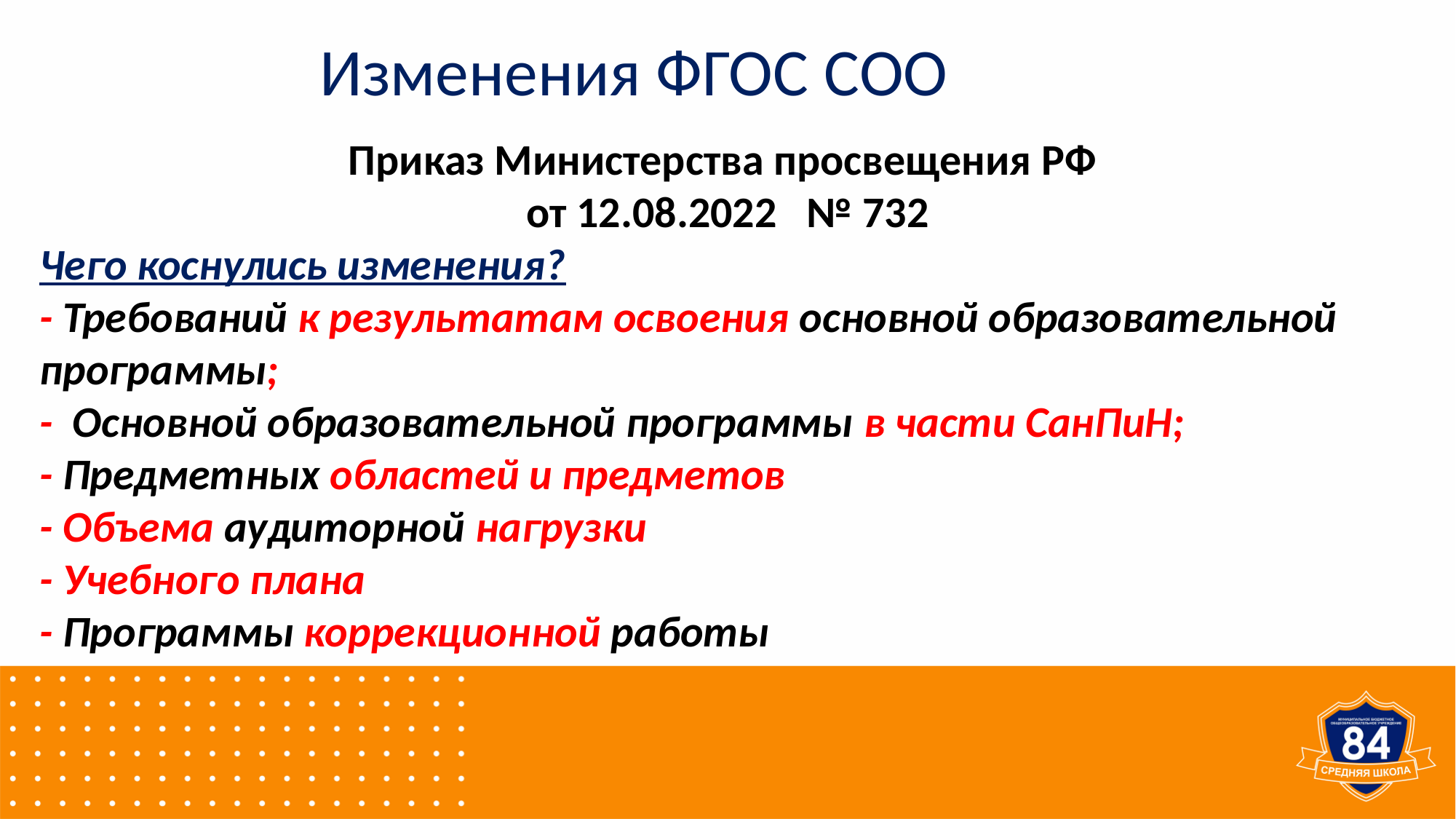

# Изменения ФГОС СОО
Приказ Министерства просвещения РФ
от 12.08.2022   № 732
Чего коснулись изменения?
- Требований к результатам освоения основной образовательной программы;
-  Основной образовательной программы в части СанПиН;
- Предметных областей и предметов
- Объема аудиторной нагрузки
- Учебного плана
- Программы коррекционной работы